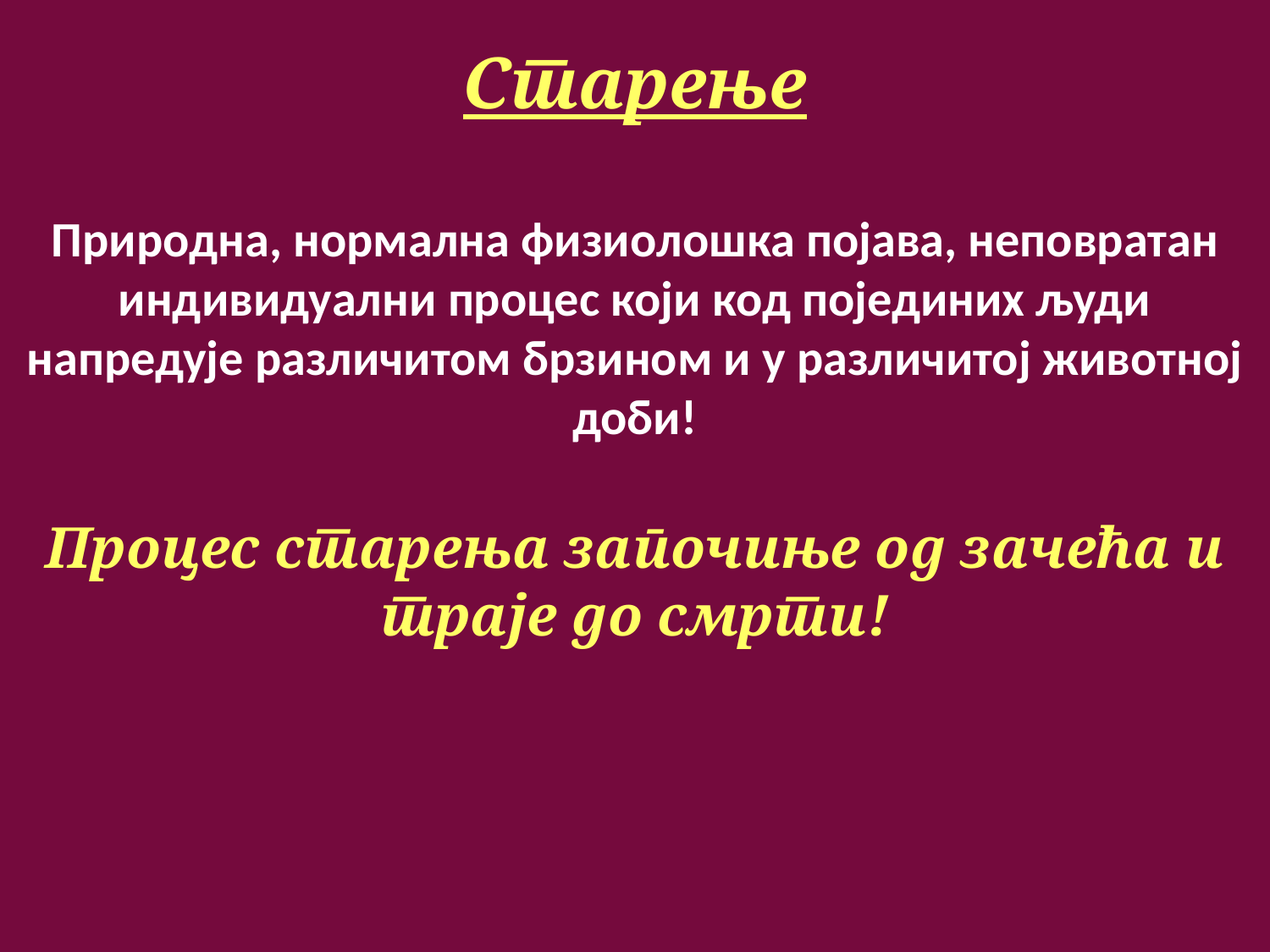

Старење

Природна, нормална физиолошка појава, неповратан индивидуални процес који код појединих људи напредује различитом брзином и у различитој животној доби!

Процес старења започиње од зачећа и траје до смрти!